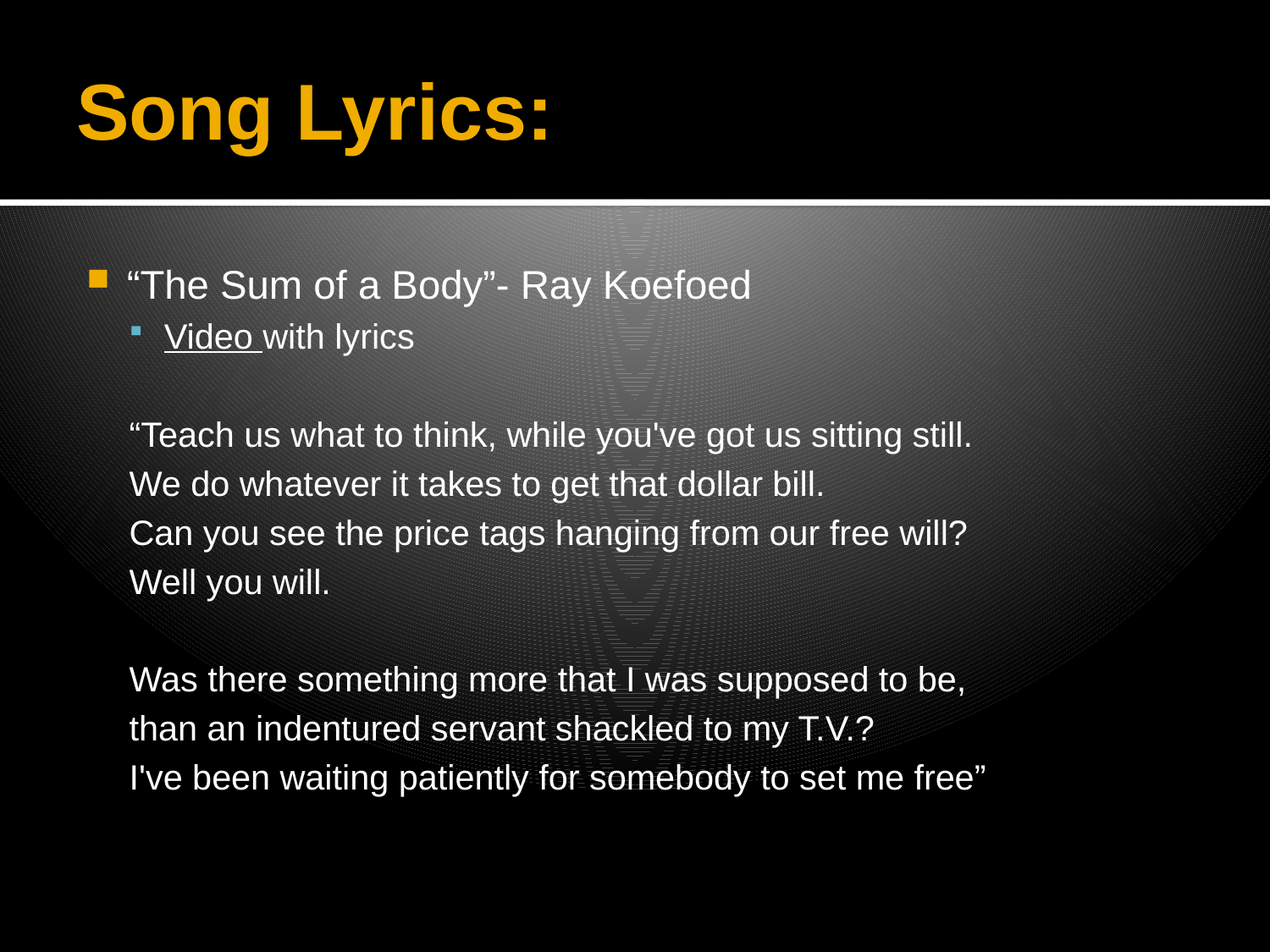

# Song Lyrics:
“The Sum of a Body”- Ray Koefoed
Video with lyrics

“Teach us what to think, while you've got us sitting still.
We do whatever it takes to get that dollar bill.
Can you see the price tags hanging from our free will?
Well you will.

Was there something more that I was supposed to be,
than an indentured servant shackled to my T.V.?
I've been waiting patiently for somebody to set me free”